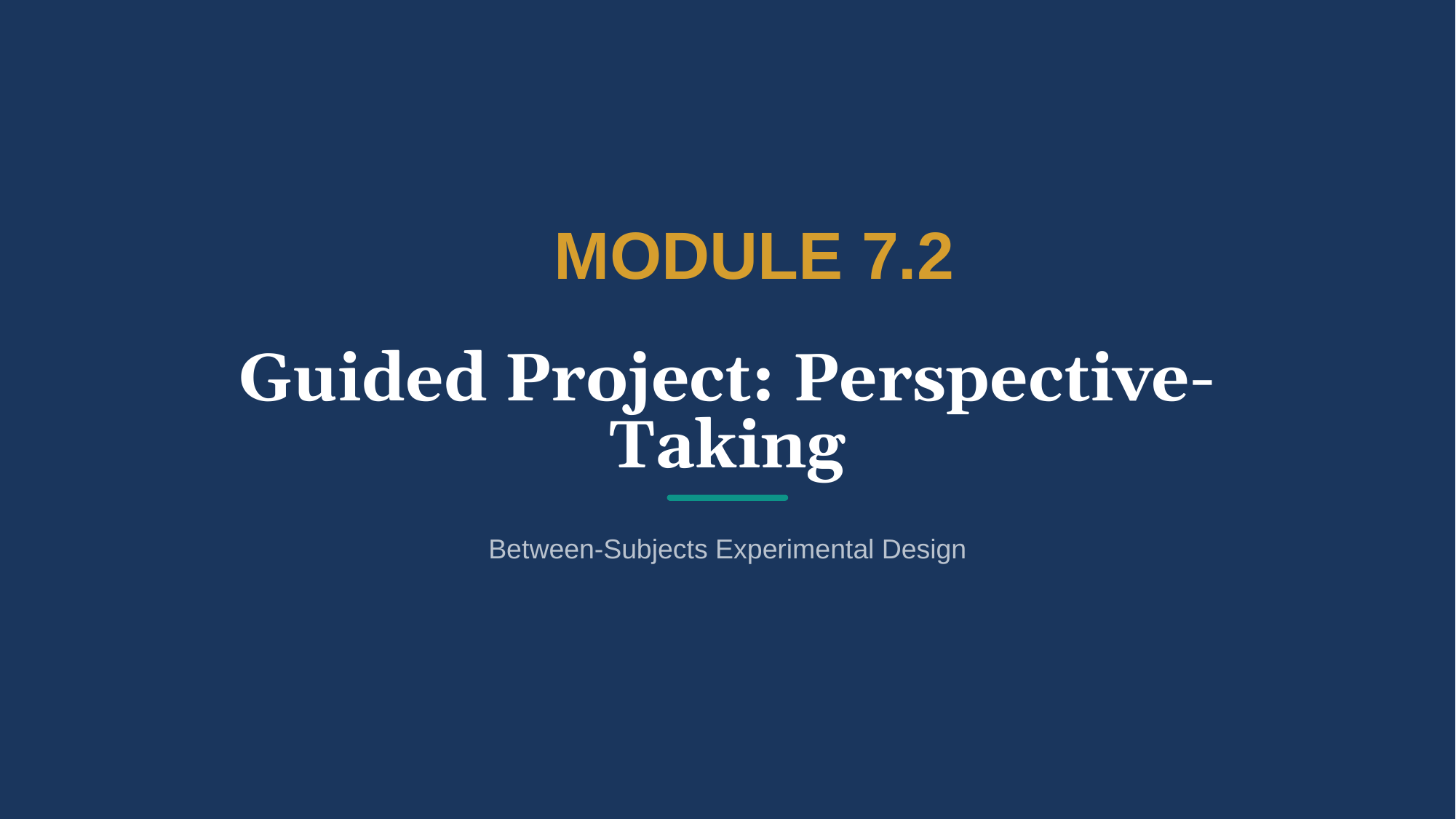

MODULE 7.2
Guided Project: Perspective-Taking

Between-Subjects Experimental Design